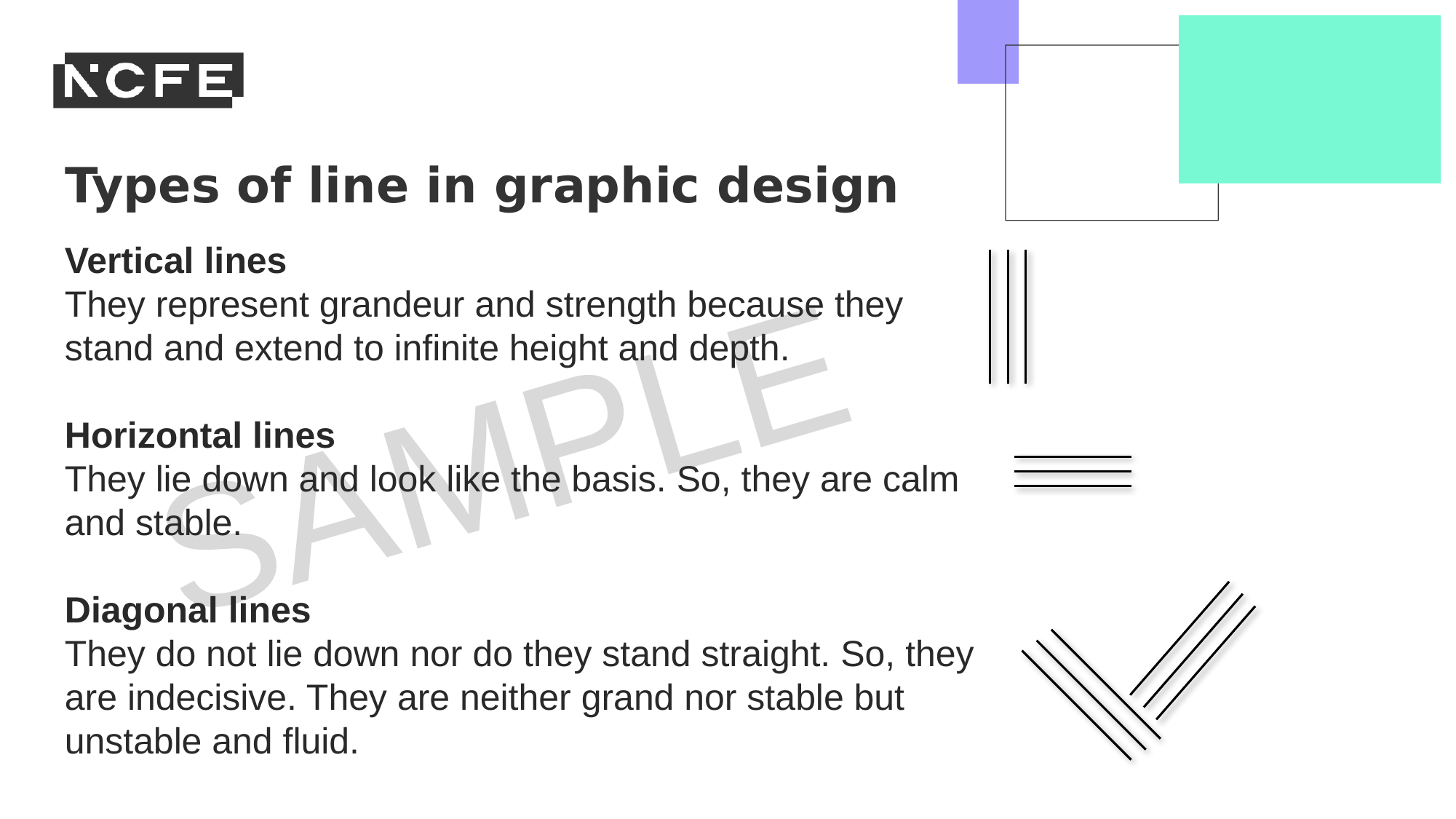

Types of line in graphic design
Vertical lines
They represent grandeur and strength because they stand and extend to infinite height and depth.

Horizontal lines
They lie down and look like the basis. So, they are calm and stable.

Diagonal lines
They do not lie down nor do they stand straight. So, they are indecisive. They are neither grand nor stable but unstable and fluid.